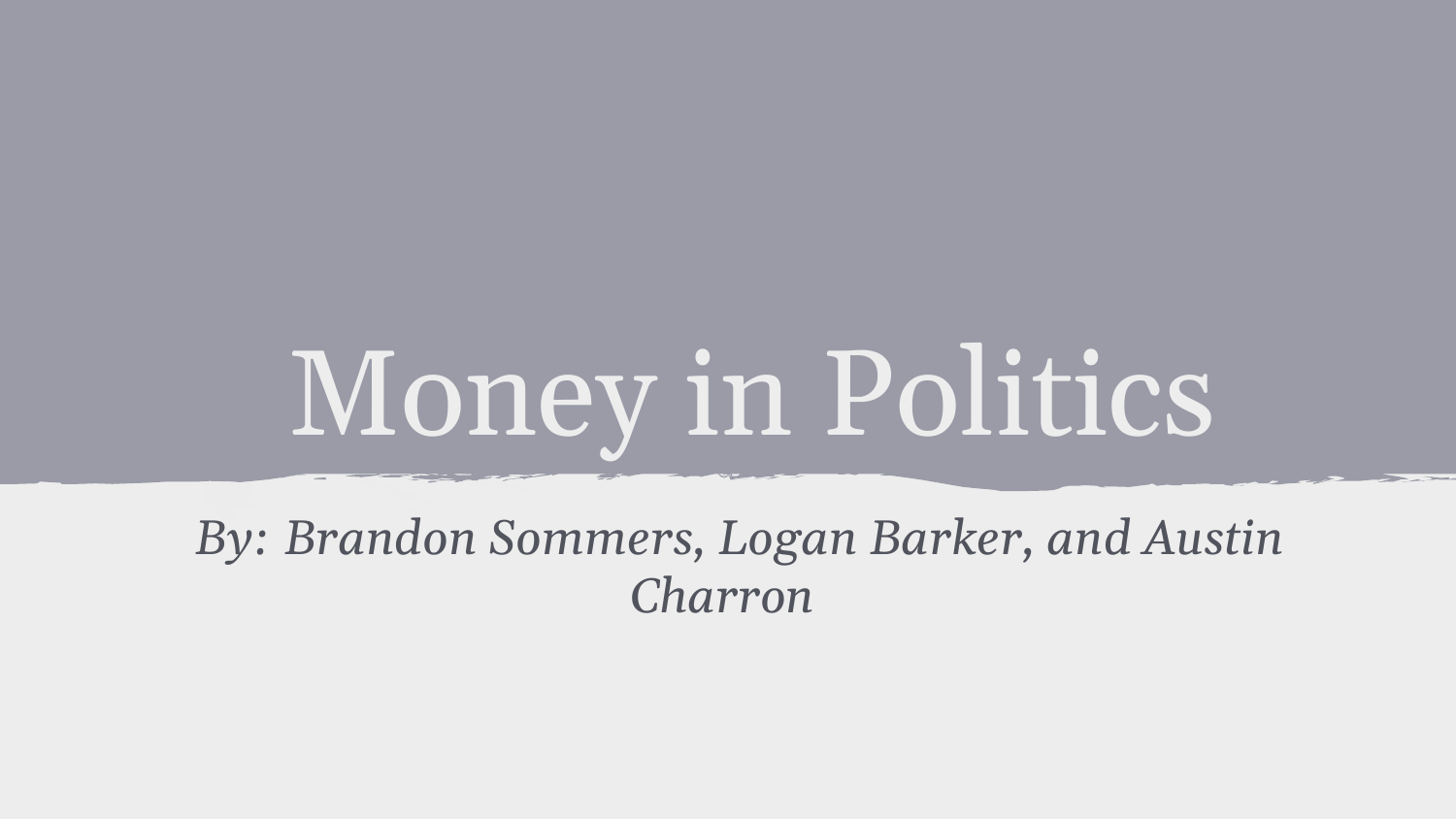

# Money in Politics
By: Brandon Sommers, Logan Barker, and Austin Charron